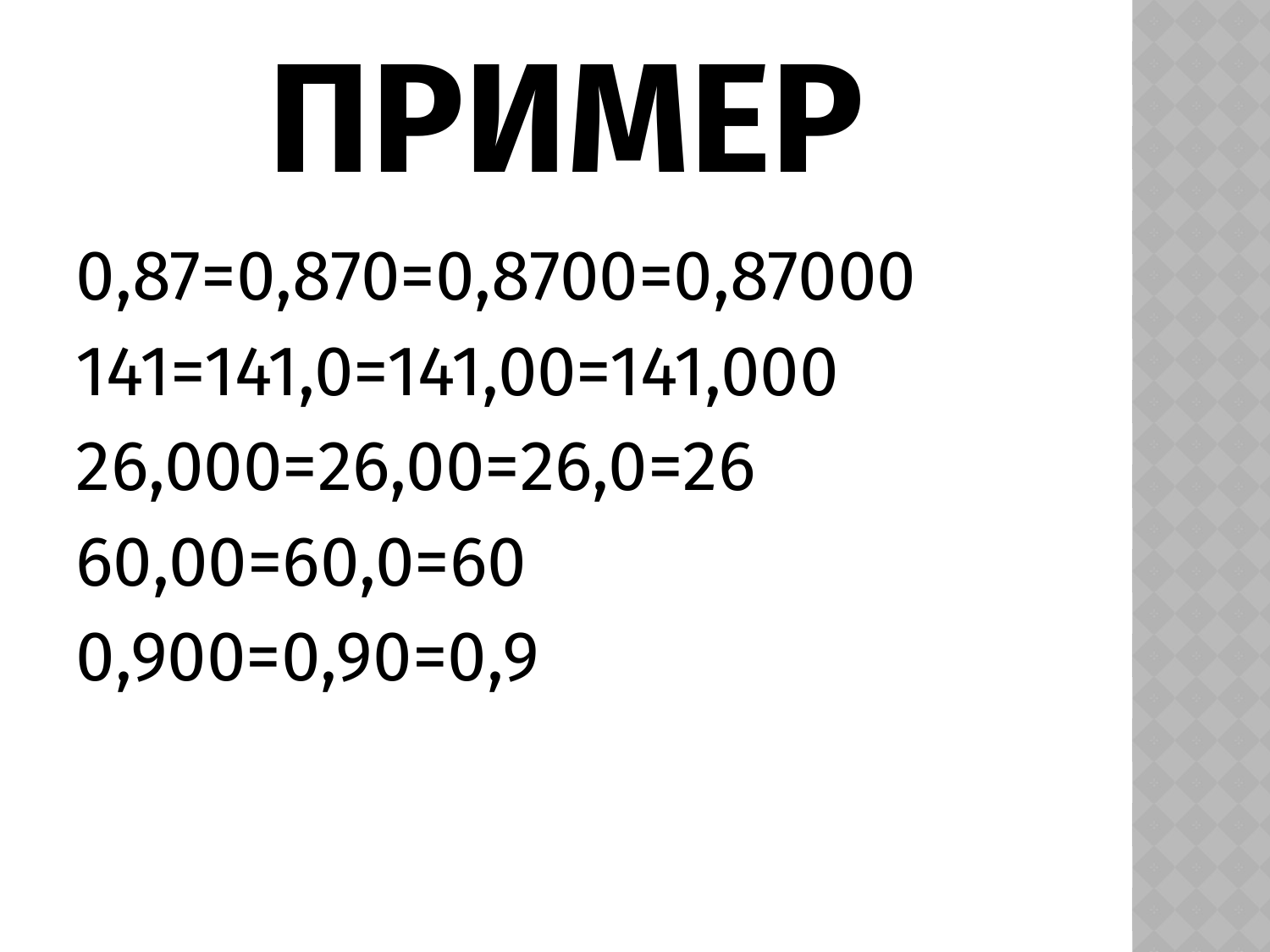

# пример
0,87=0,870=0,8700=0,87000
141=141,0=141,00=141,000
26,000=26,00=26,0=26
60,00=60,0=60
0,900=0,90=0,9